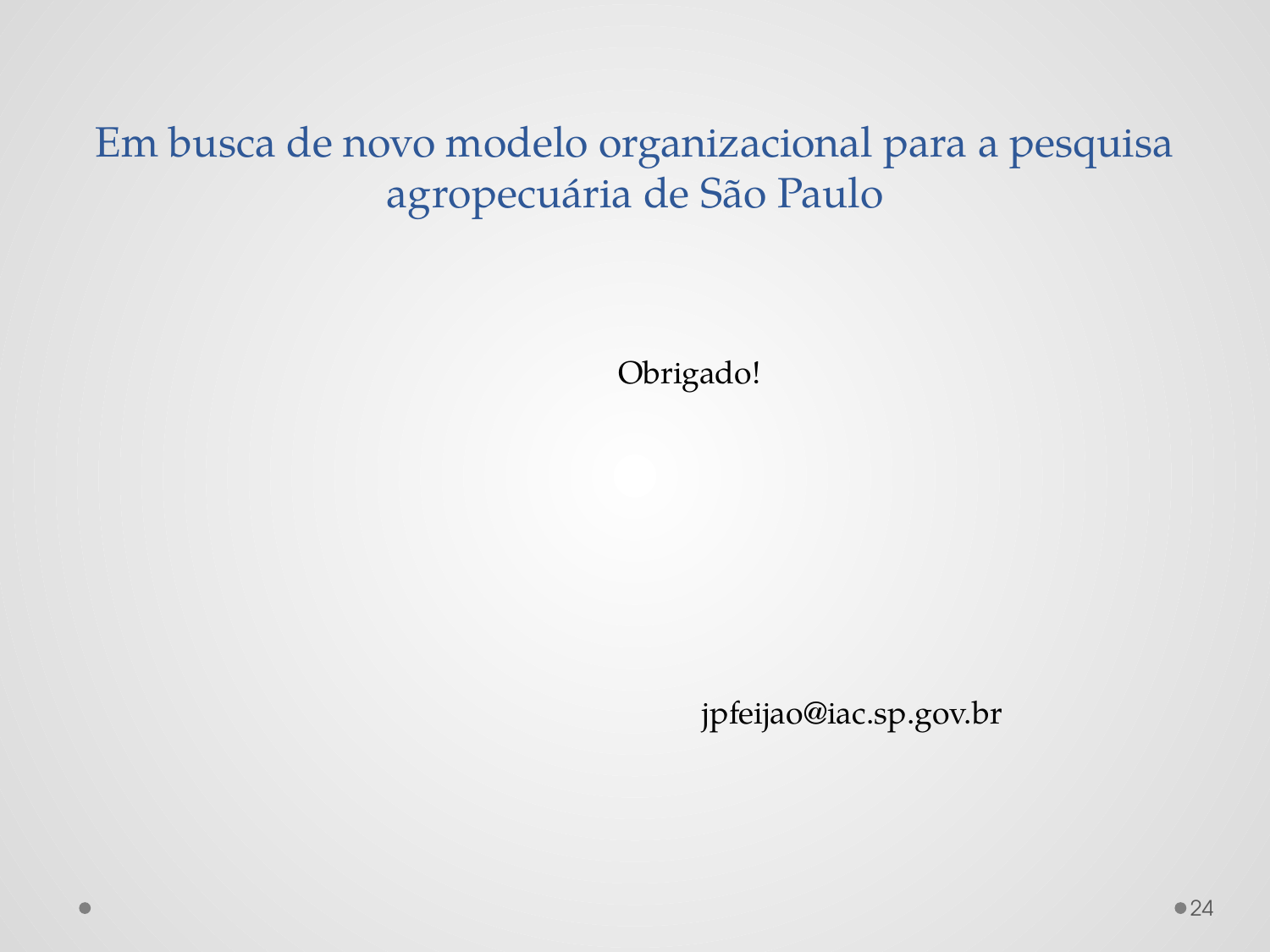

# Em busca de novo modelo organizacional para a pesquisa agropecuária de São Paulo
Obrigado!
jpfeijao@iac.sp.gov.br
24